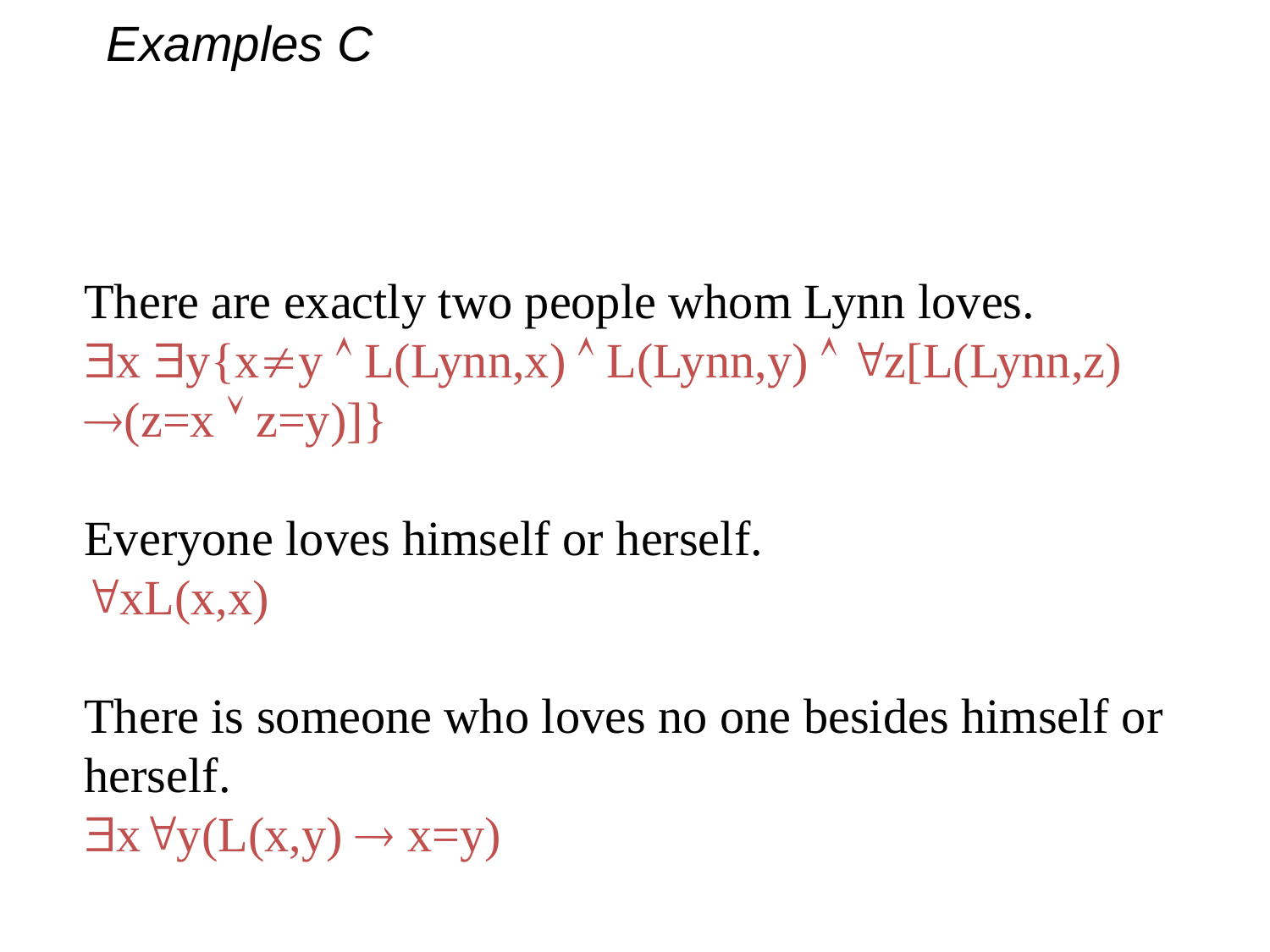

# Examples C
There are exactly two people whom Lynn loves.
∃x ∃y{x≠y ∧ L(Lynn,x) ∧ L(Lynn,y) ∧ ∀z[L(Lynn,z)
→(z=x ∨ z=y)]}

Everyone loves himself or herself.
∀xL(x,x)

There is someone who loves no one besides himself or
herself.
∃x∀y(L(x,y) → x=y)